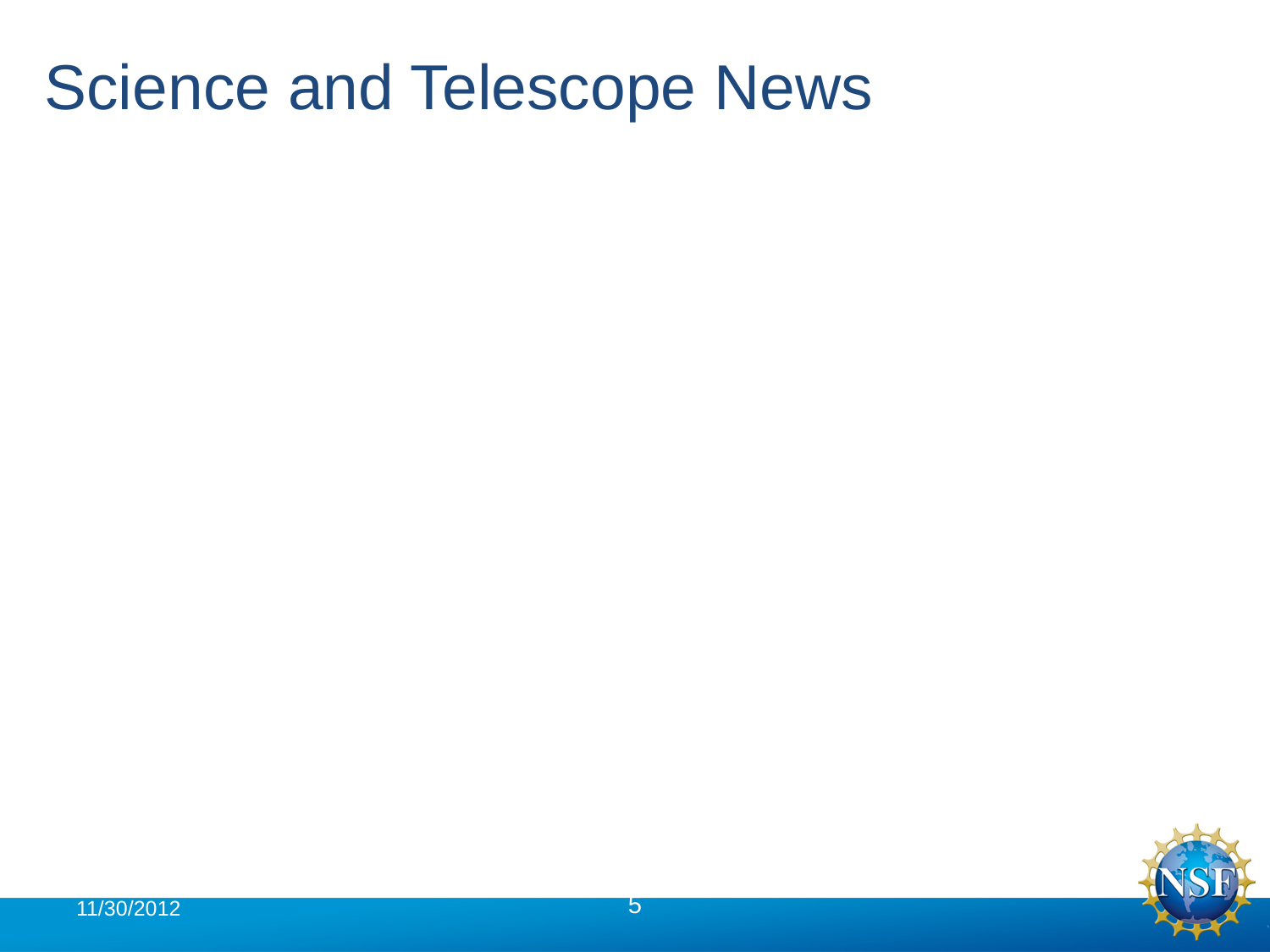

# Science and Telescope News

11/30/2012
5